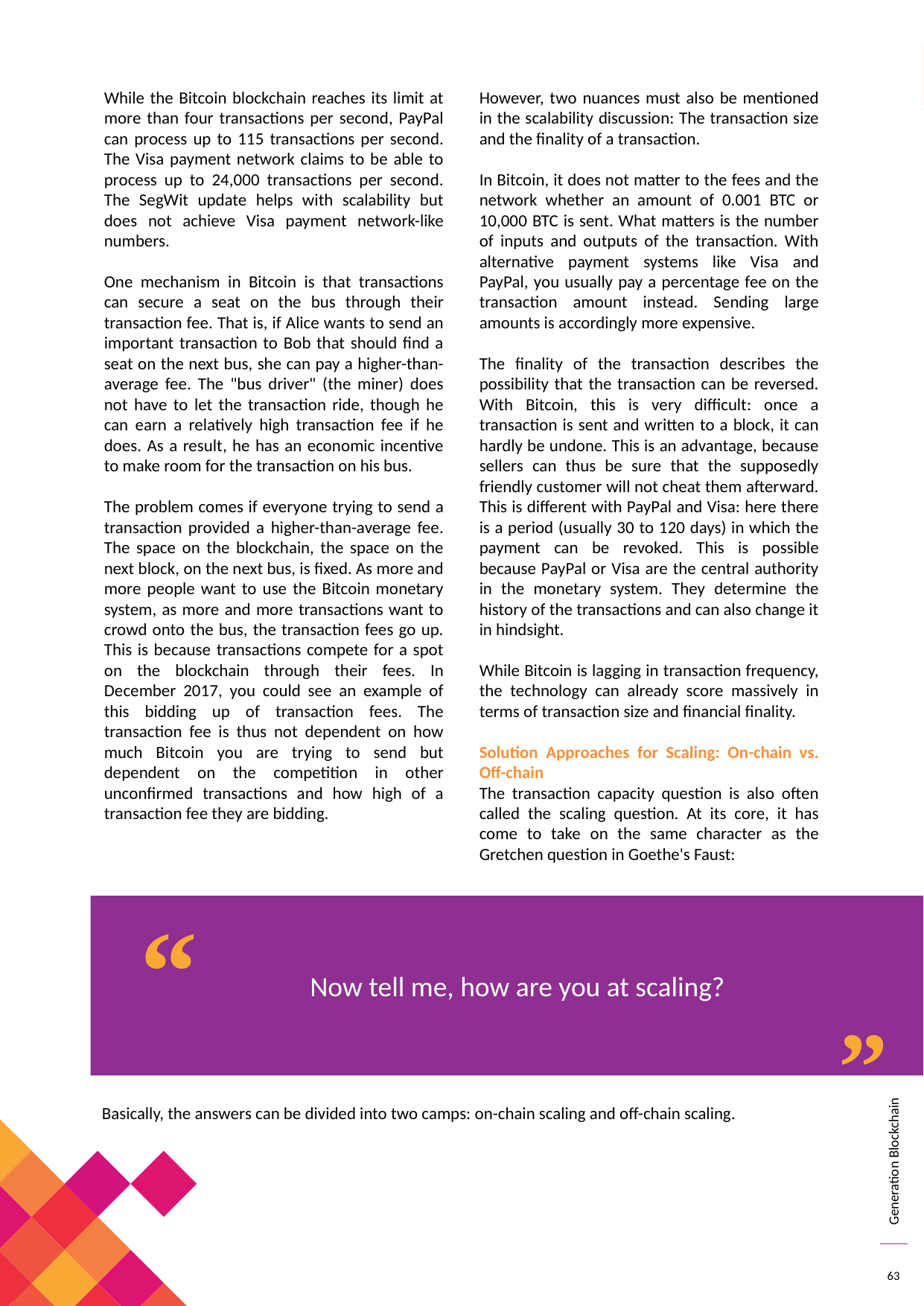

While the Bitcoin blockchain reaches its limit at more than four transactions per second, PayPal can process up to 115 transactions per second. The Visa payment network claims to be able to process up to 24,000 transactions per second. The SegWit update helps with scalability but does not achieve Visa payment network-like numbers.

One mechanism in Bitcoin is that transactions can secure a seat on the bus through their transaction fee. That is, if Alice wants to send an important transaction to Bob that should find a seat on the next bus, she can pay a higher-than-average fee. The "bus driver" (the miner) does not have to let the transaction ride, though he can earn a relatively high transaction fee if he does. As a result, he has an economic incentive to make room for the transaction on his bus.

The problem comes if everyone trying to send a transaction provided a higher-than-average fee. The space on the blockchain, the space on the next block, on the next bus, is fixed. As more and more people want to use the Bitcoin monetary system, as more and more transactions want to crowd onto the bus, the transaction fees go up. This is because transactions compete for a spot on the blockchain through their fees. In December 2017, you could see an example of this bidding up of transaction fees. The transaction fee is thus not dependent on how much Bitcoin you are trying to send but dependent on the competition in other unconfirmed transactions and how high of a transaction fee they are bidding.

However, two nuances must also be mentioned in the scalability discussion: The transaction size and the finality of a transaction.

In Bitcoin, it does not matter to the fees and the network whether an amount of 0.001 BTC or 10,000 BTC is sent. What matters is the number of inputs and outputs of the transaction. With alternative payment systems like Visa and PayPal, you usually pay a percentage fee on the transaction amount instead. Sending large amounts is accordingly more expensive.

The finality of the transaction describes the possibility that the transaction can be reversed. With Bitcoin, this is very difficult: once a transaction is sent and written to a block, it can hardly be undone. This is an advantage, because sellers can thus be sure that the supposedly friendly customer will not cheat them afterward. This is different with PayPal and Visa: here there is a period (usually 30 to 120 days) in which the payment can be revoked. This is possible because PayPal or Visa are the central authority in the monetary system. They determine the history of the transactions and can also change it in hindsight.

While Bitcoin is lagging in transaction frequency, the technology can already score massively in terms of transaction size and financial finality.

Solution Approaches for Scaling: On-chain vs. Off-chain
The transaction capacity question is also often called the scaling question. At its core, it has come to take on the same character as the Gretchen question in Goethe's Faust:

“

Now tell me, how are you at scaling?
”
Basically, the answers can be divided into two camps: on-chain scaling and off-chain scaling.

63